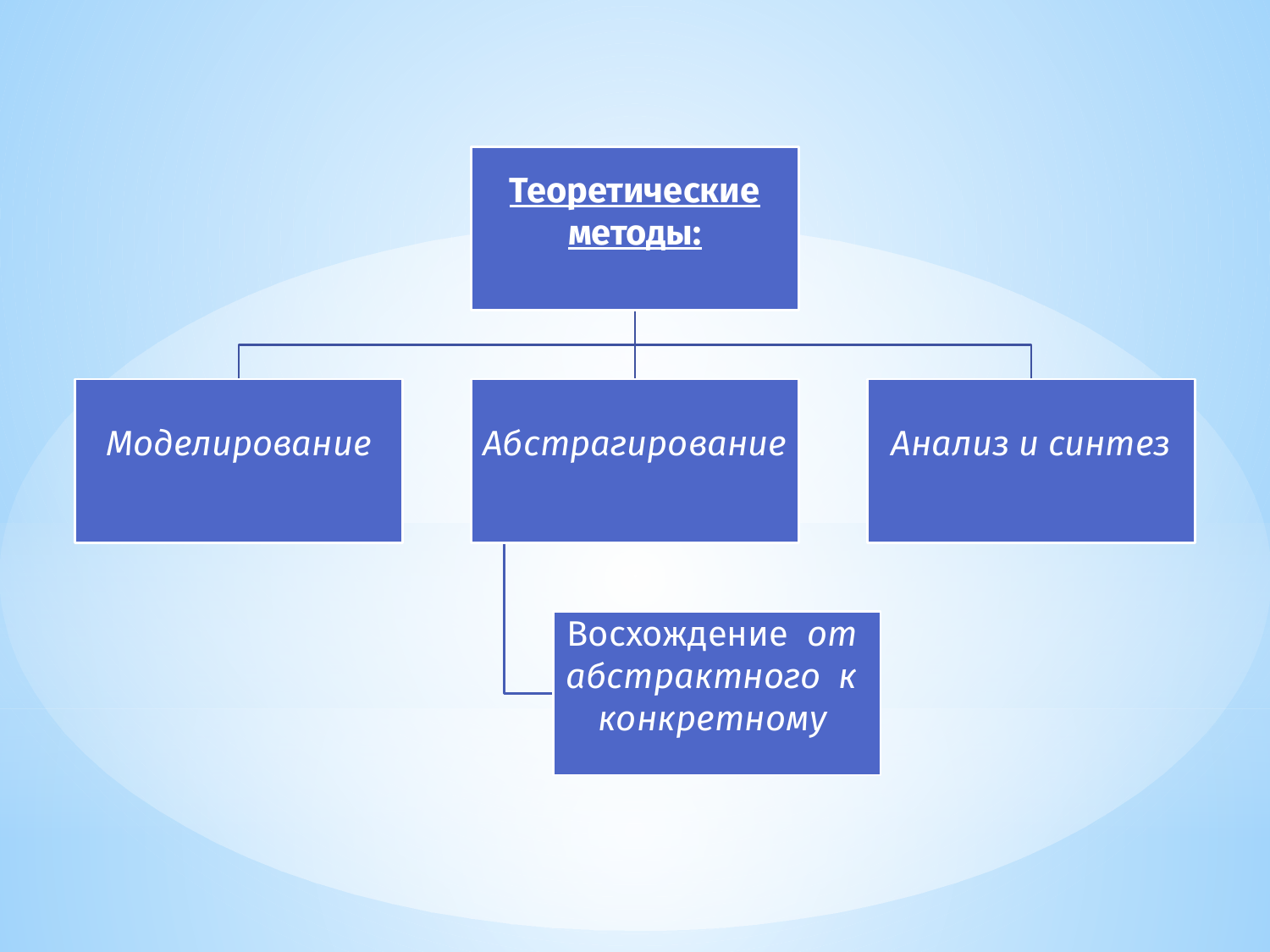

Теоретические методы:

Моделирование

Абстрагирование

Восхождение  от  абстрактного  к  конкретному

Анализ и синтез